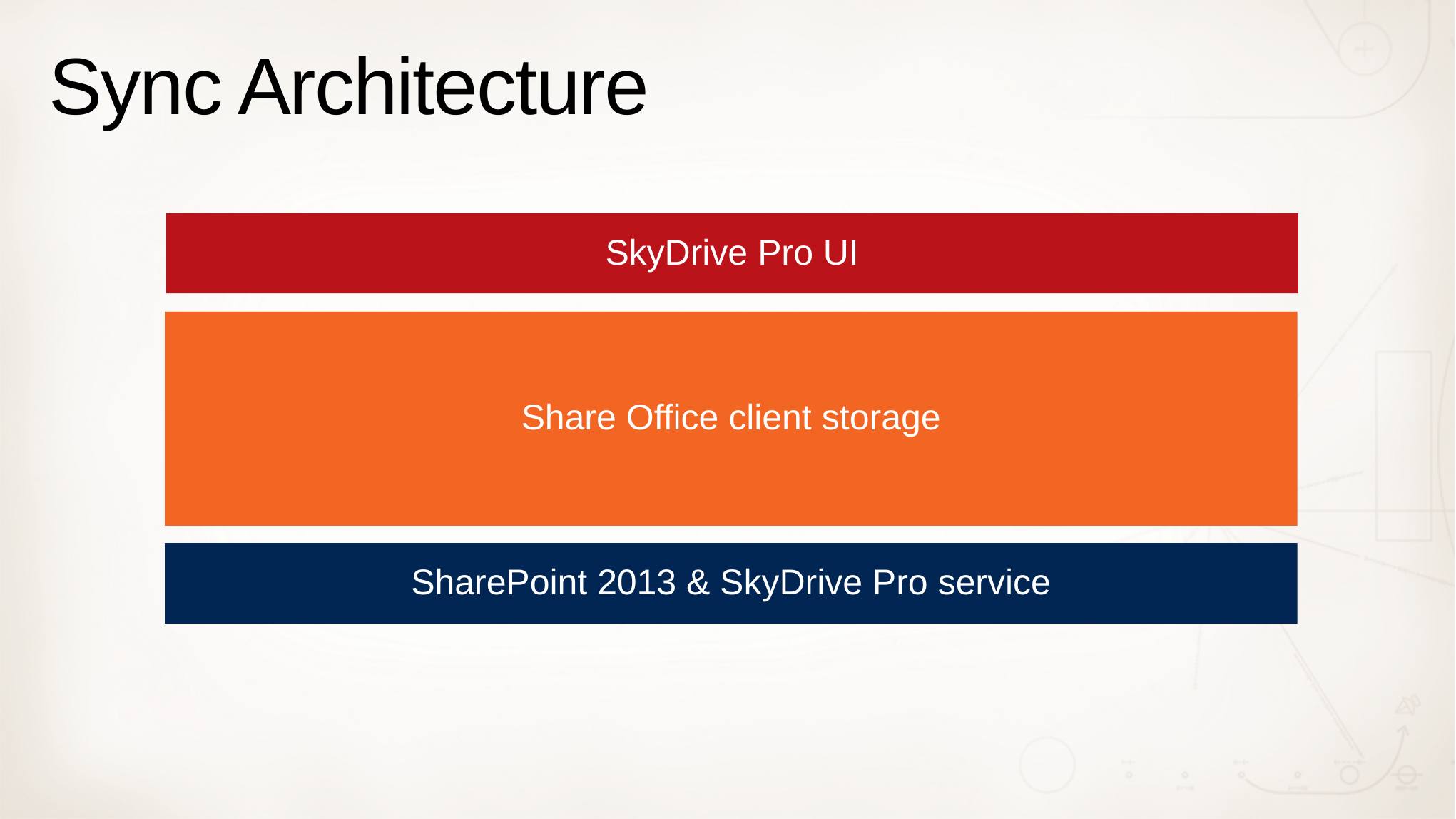

# Sync Architecture
SkyDrive Pro UI
Share Office client storage
SharePoint 2013 & SkyDrive Pro service